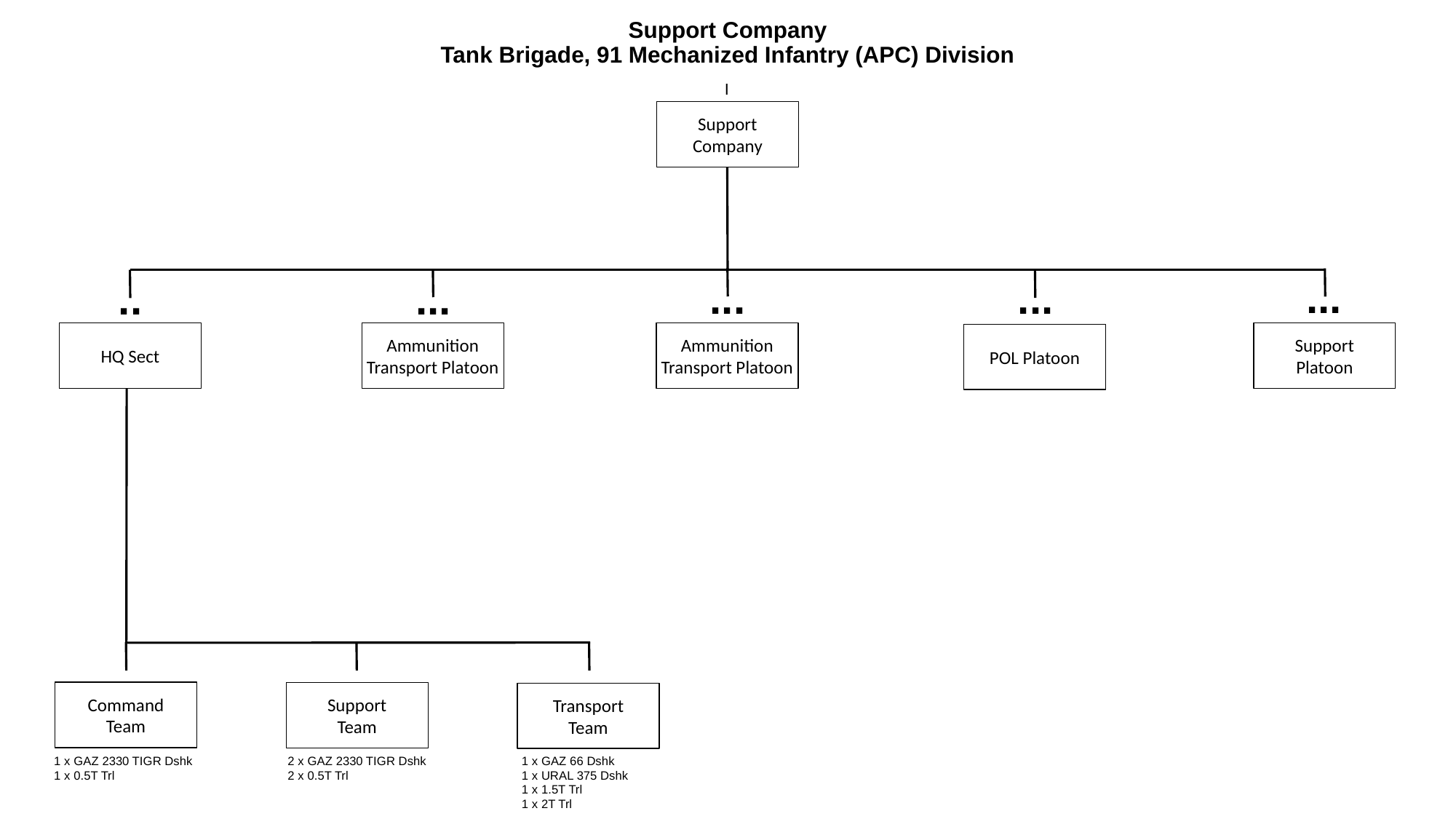

# Support Company Tank Brigade, 91 Mechanized Infantry (APC) Division
I
Support
Company
...
...
...
..
...
HQ Sect
Ammunition Transport Platoon
Support
Platoon
Ammunition Transport Platoon
POL Platoon
Command
Team
Support
Team
Transport
Team
1 x GAZ 2330 TIGR Dshk
1 x 0.5T Trl
2 x GAZ 2330 TIGR Dshk
2 x 0.5T Trl
1 x GAZ 66 Dshk
1 x URAL 375 Dshk
1 x 1.5T Trl
1 x 2T Trl